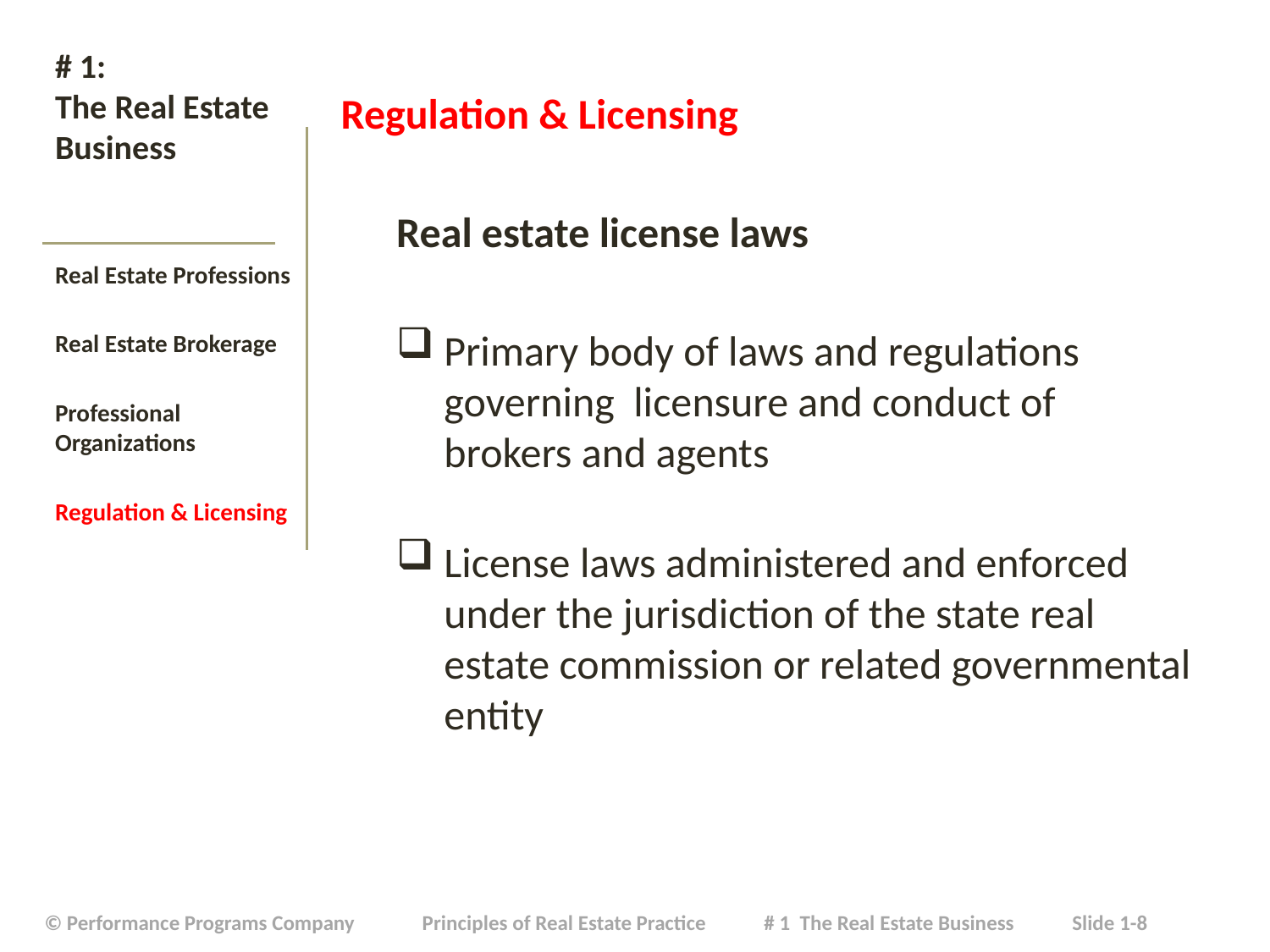

# # 1: The Real Estate Business

Regulation & Licensing

Real estate license laws

Primary body of laws and regulations governing  licensure and conduct of  brokers and agents
License laws administered and enforced under the jurisdiction of the state real estate commission or related governmental entity

Real Estate Professions

Real Estate Brokerage

Professional Organizations

Regulation & Licensing

| © Performance Programs Company Principles of Real Estate Practice # 1 The Real Estate Business Slide 1-8 |
| --- |